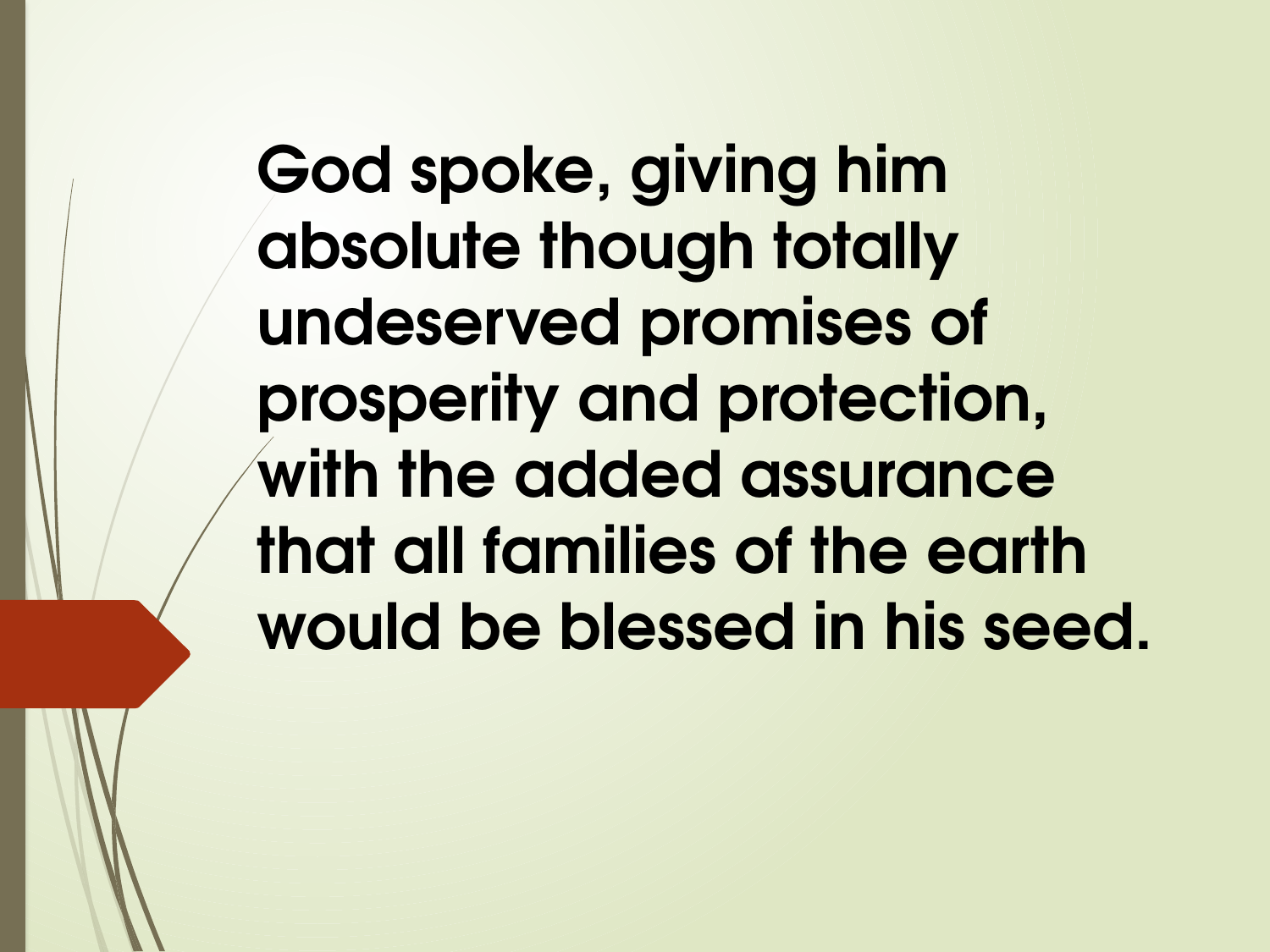

God spoke, giving him absolute though totally undeserved promises of prosperity and protection, with the added assurance that all families of the earth would be blessed in his seed.